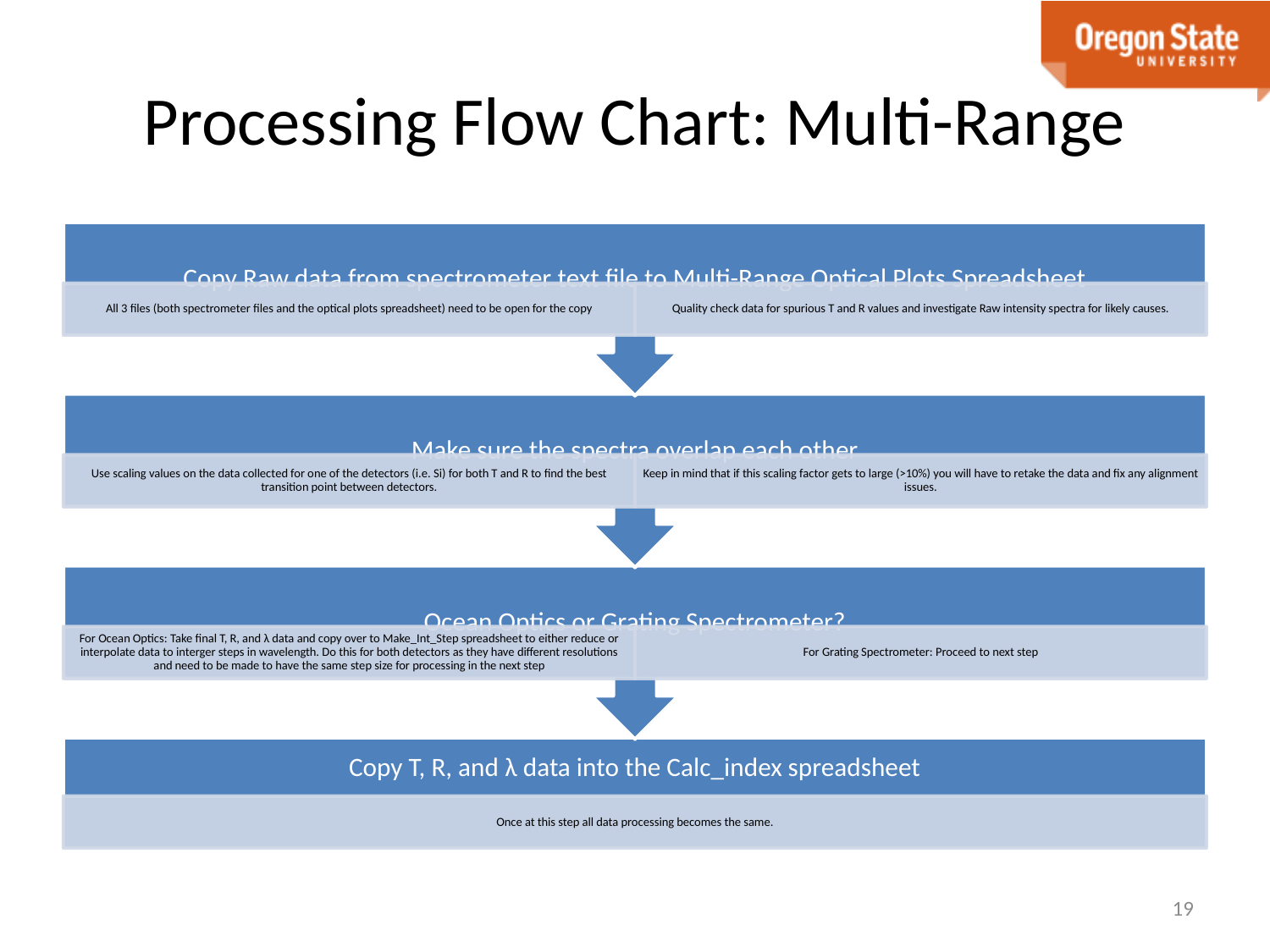

# Processing Flow Chart: Multi-Range
Copy T, R, and λ data into the Calc_index spreadsheet
Once at this step all data processing becomes the same.
Ocean Optics or Grating Spectrometer?
For Ocean Optics: Take final T, R, and λ data and copy over to Make_Int_Step spreadsheet to either reduce or interpolate data to interger steps in wavelength. Do this for both detectors as they have different resolutions and need to be made to have the same step size for processing in the next step
For Grating Spectrometer: Proceed to next step
Make sure the spectra overlap each other
Use scaling values on the data collected for one of the detectors (i.e. Si) for both T and R to find the best transition point between detectors.
Keep in mind that if this scaling factor gets to large (>10%) you will have to retake the data and fix any alignment issues.
Copy Raw data from spectrometer text file to Multi-Range Optical Plots Spreadsheet
All 3 files (both spectrometer files and the optical plots spreadsheet) need to be open for the copy
Quality check data for spurious T and R values and investigate Raw intensity spectra for likely causes.
19